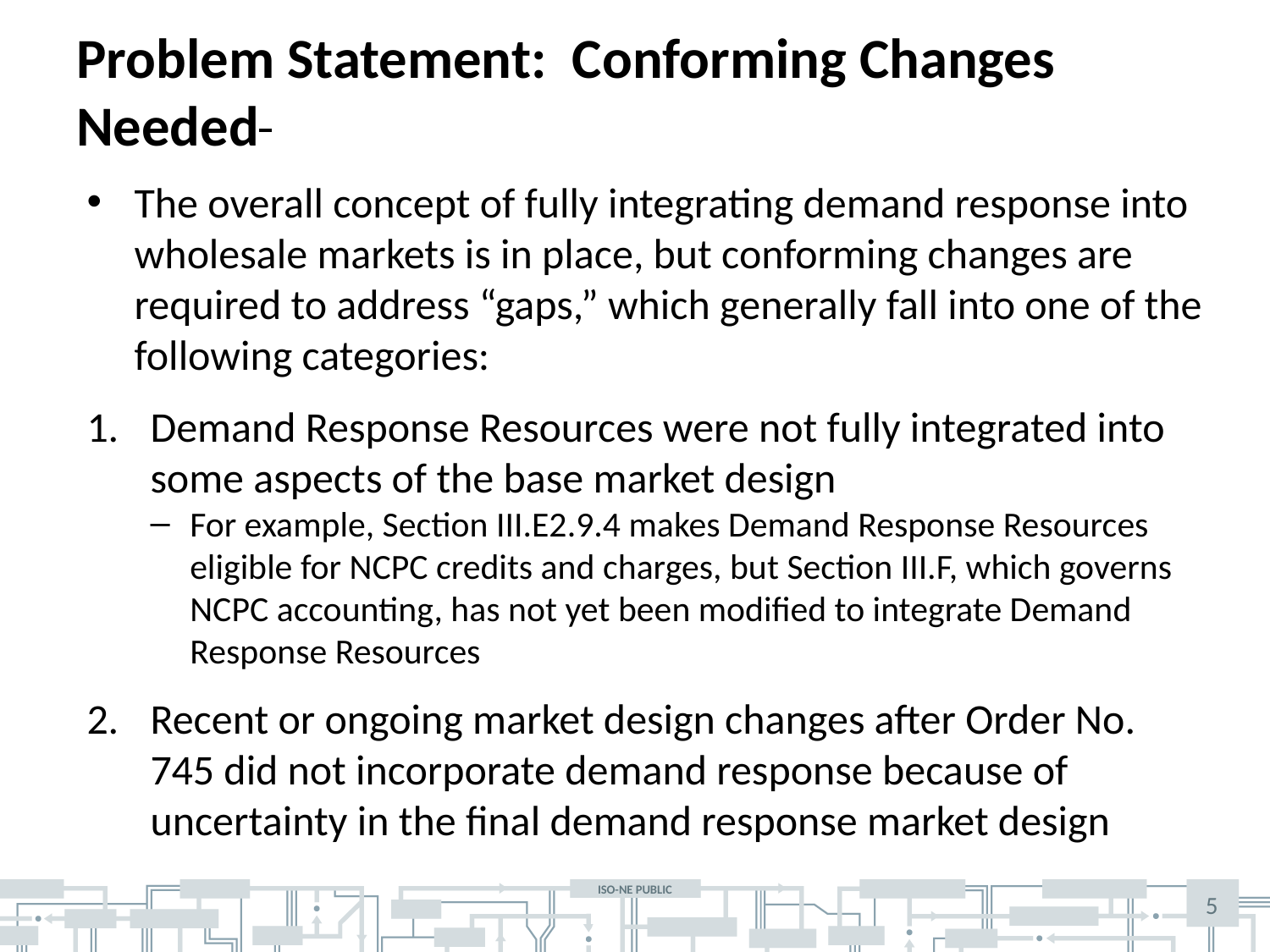

# Problem Statement:  Conforming Changes Needed
The overall concept of fully integrating demand response into wholesale markets is in place, but conforming changes are required to address “gaps,” which generally fall into one of the following categories:
Demand Response Resources were not fully integrated into some aspects of the base market design
For example, Section III.E2.9.4 makes Demand Response Resources eligible for NCPC credits and charges, but Section III.F, which governs NCPC accounting, has not yet been modified to integrate Demand Response Resources
Recent or ongoing market design changes after Order No. 745 did not incorporate demand response because of uncertainty in the final demand response market design

5